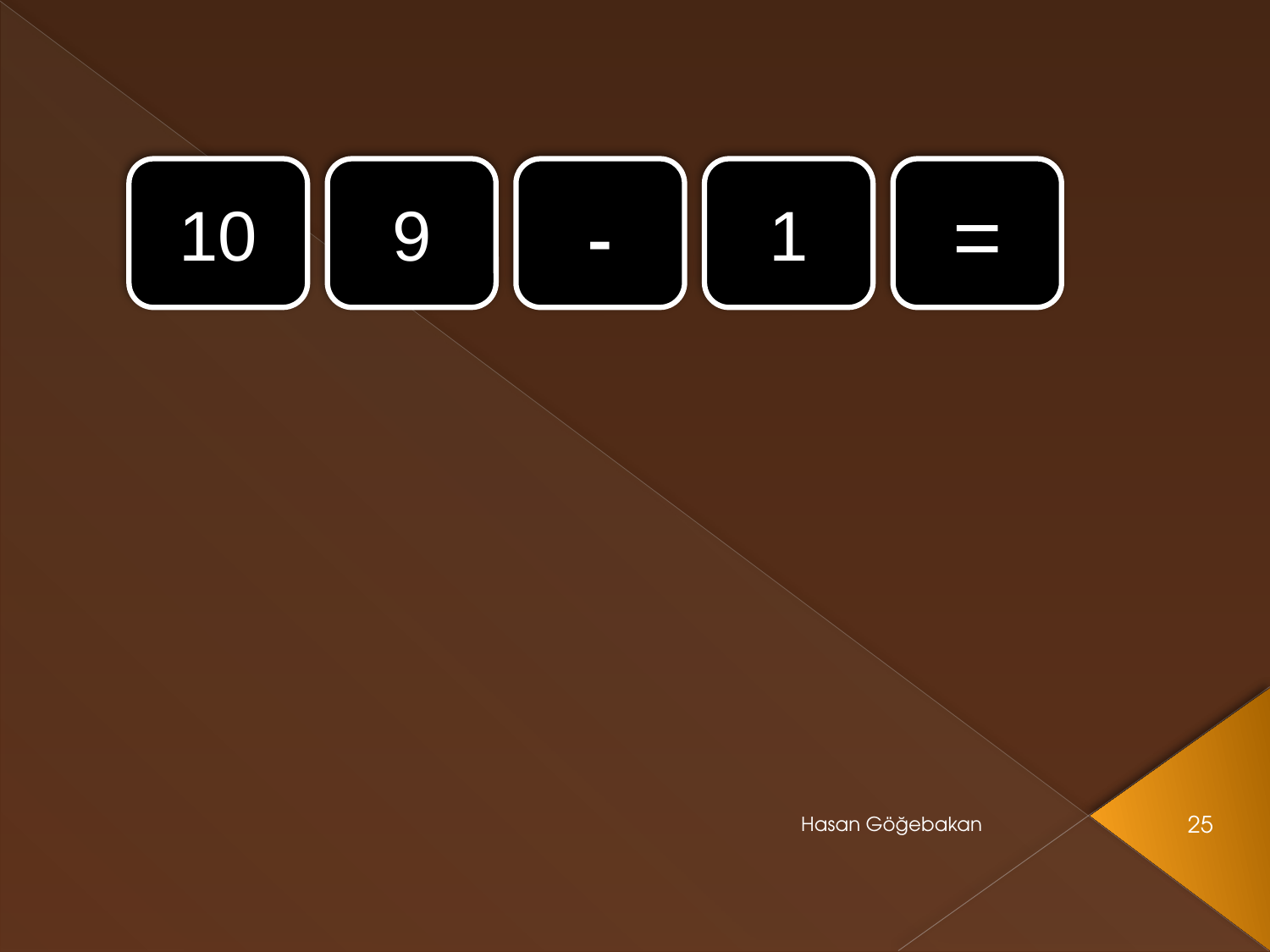

#
10
9
-
1
=

Hasan Göğebakan
25